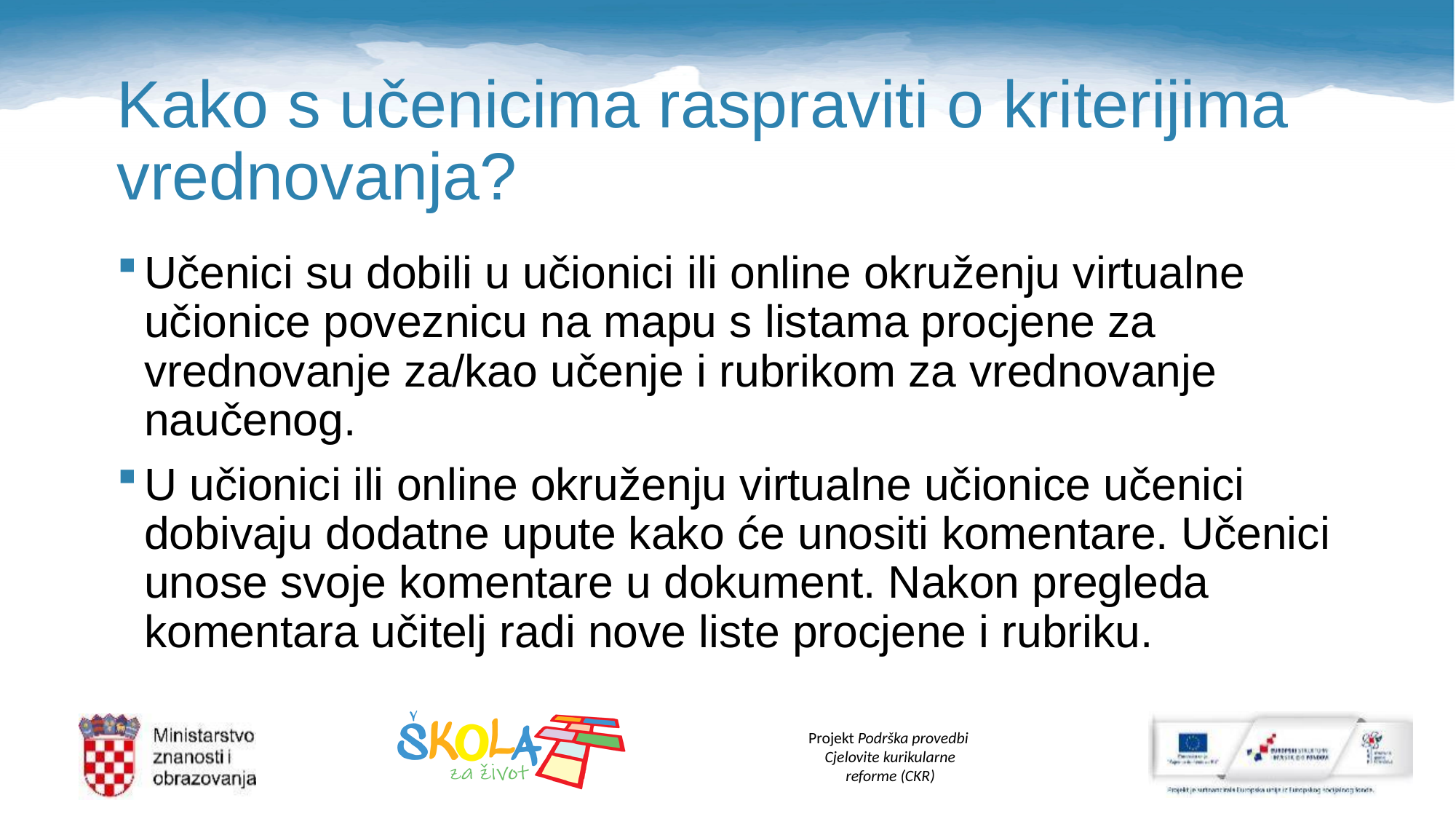

# Kako s učenicima raspraviti o kriterijima vrednovanja?
Učenici su dobili u učionici ili online okruženju virtualne učionice poveznicu na mapu s listama procjene za vrednovanje za/kao učenje i rubrikom za vrednovanje naučenog.
U učionici ili online okruženju virtualne učionice učenici dobivaju dodatne upute kako će unositi komentare. Učenici unose svoje komentare u dokument. Nakon pregleda komentara učitelj radi nove liste procjene i rubriku.